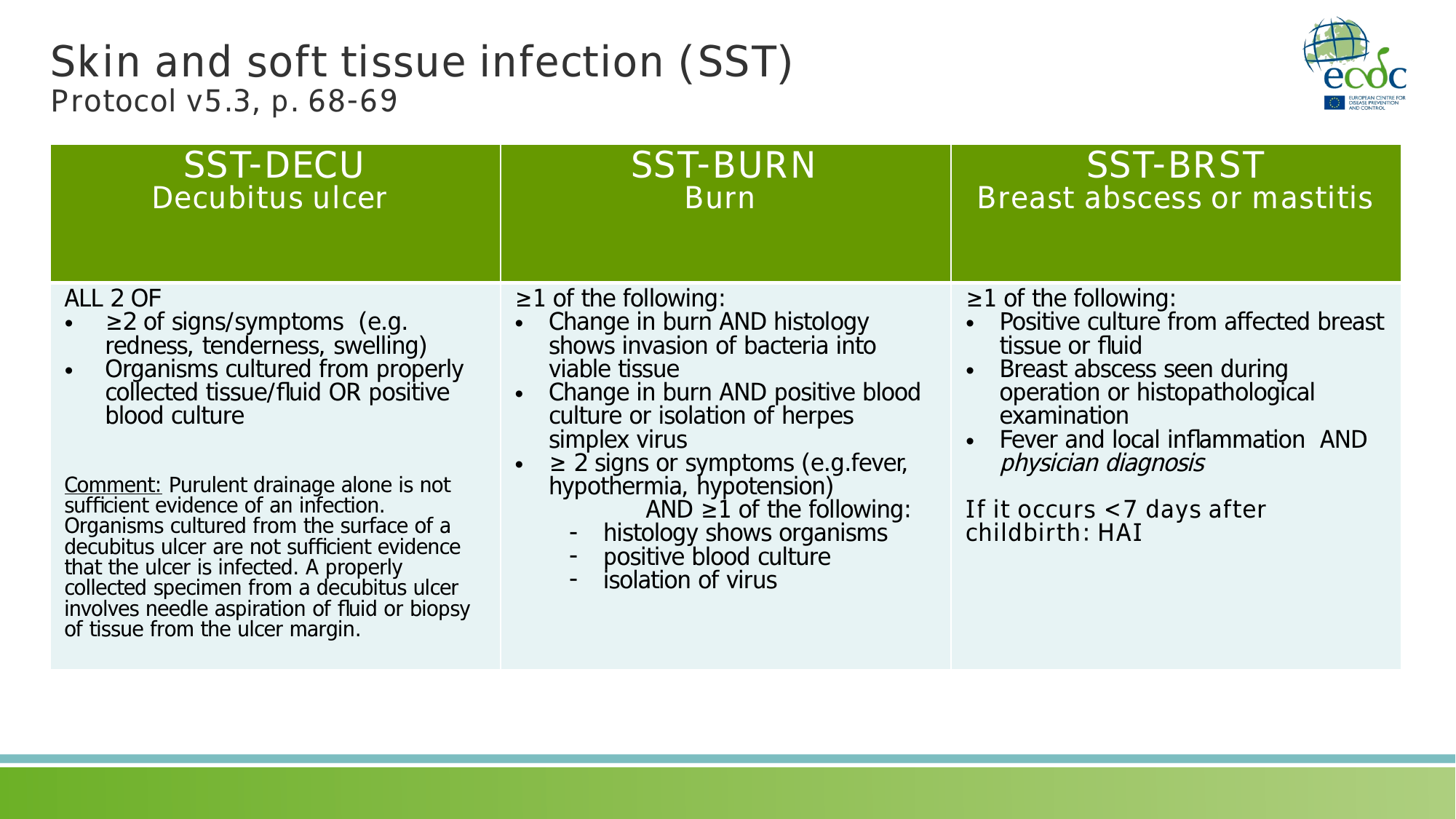

Skin and soft tissue infection (SST)
Protocol v5.3, p. 68-69
| SST-DECU Decubitus ulcer | SST-BURN Burn | SST-BRST Breast abscess or mastitis |
| --- | --- | --- |
| ALL 2 OF ≥2 of signs/symptoms (e.g. redness, tenderness, swelling) Organisms cultured from properly collected tissue/fluid OR positive blood culture Comment: Purulent drainage alone is not sufficient evidence of an infection. Organisms cultured from the surface of a decubitus ulcer are not sufficient evidence that the ulcer is infected. A properly collected specimen from a decubitus ulcer involves needle aspiration of fluid or biopsy of tissue from the ulcer margin. | ≥1 of the following: Change in burn AND histology shows invasion of bacteria into viable tissue Change in burn AND positive blood culture or isolation of herpes simplex virus ≥ 2 signs or symptoms (e.g.fever, hypothermia, hypotension) AND ≥1 of the following: histology shows organisms positive blood culture isolation of virus | ≥1 of the following: Positive culture from affected breast tissue or fluid Breast abscess seen during operation or histopathological examination Fever and local inflammation AND physician diagnosis If it occurs <7 days after childbirth: HAI |